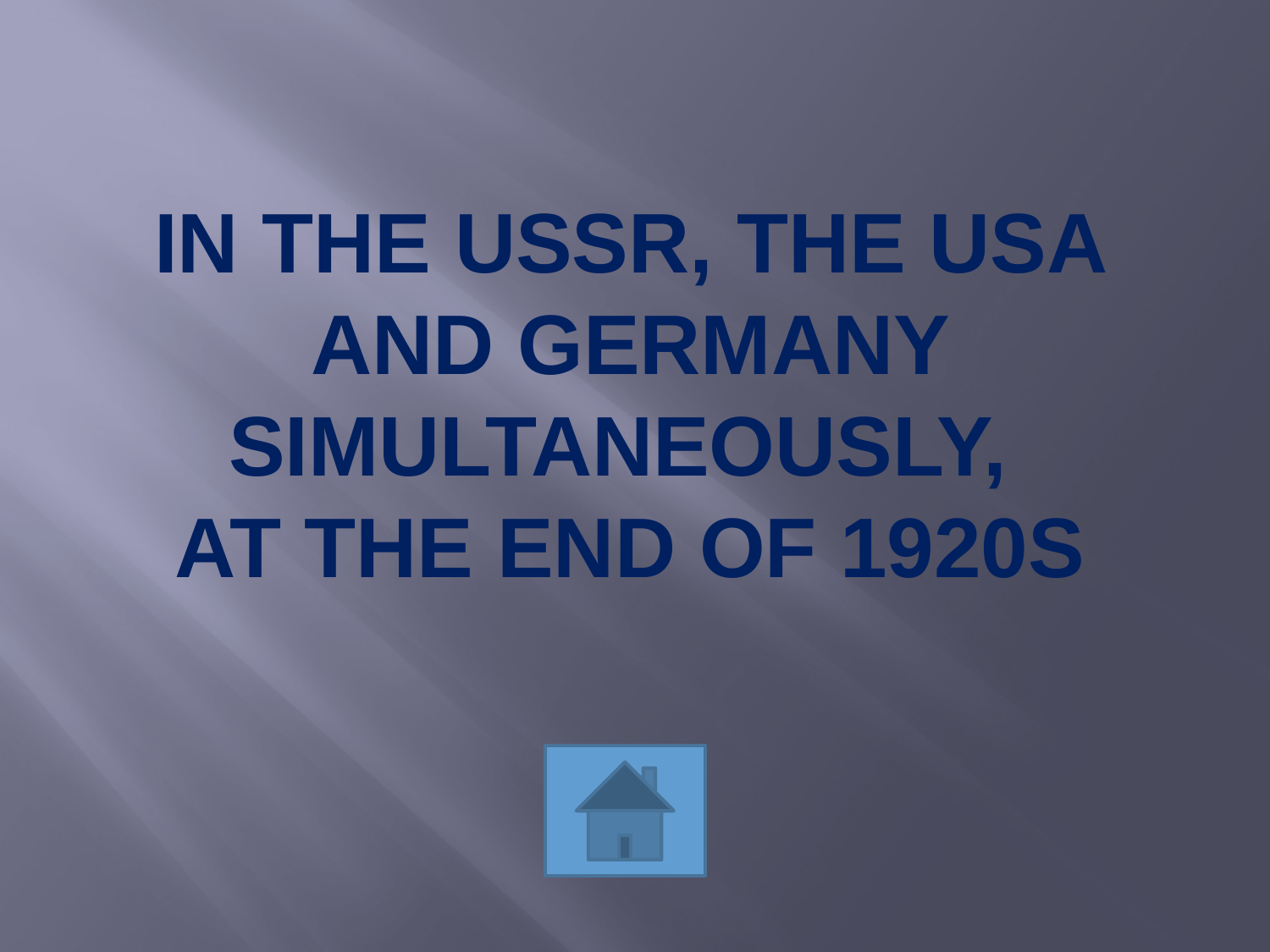

# In the USSR, the USA and Germany simultaneously, at the end of 1920s